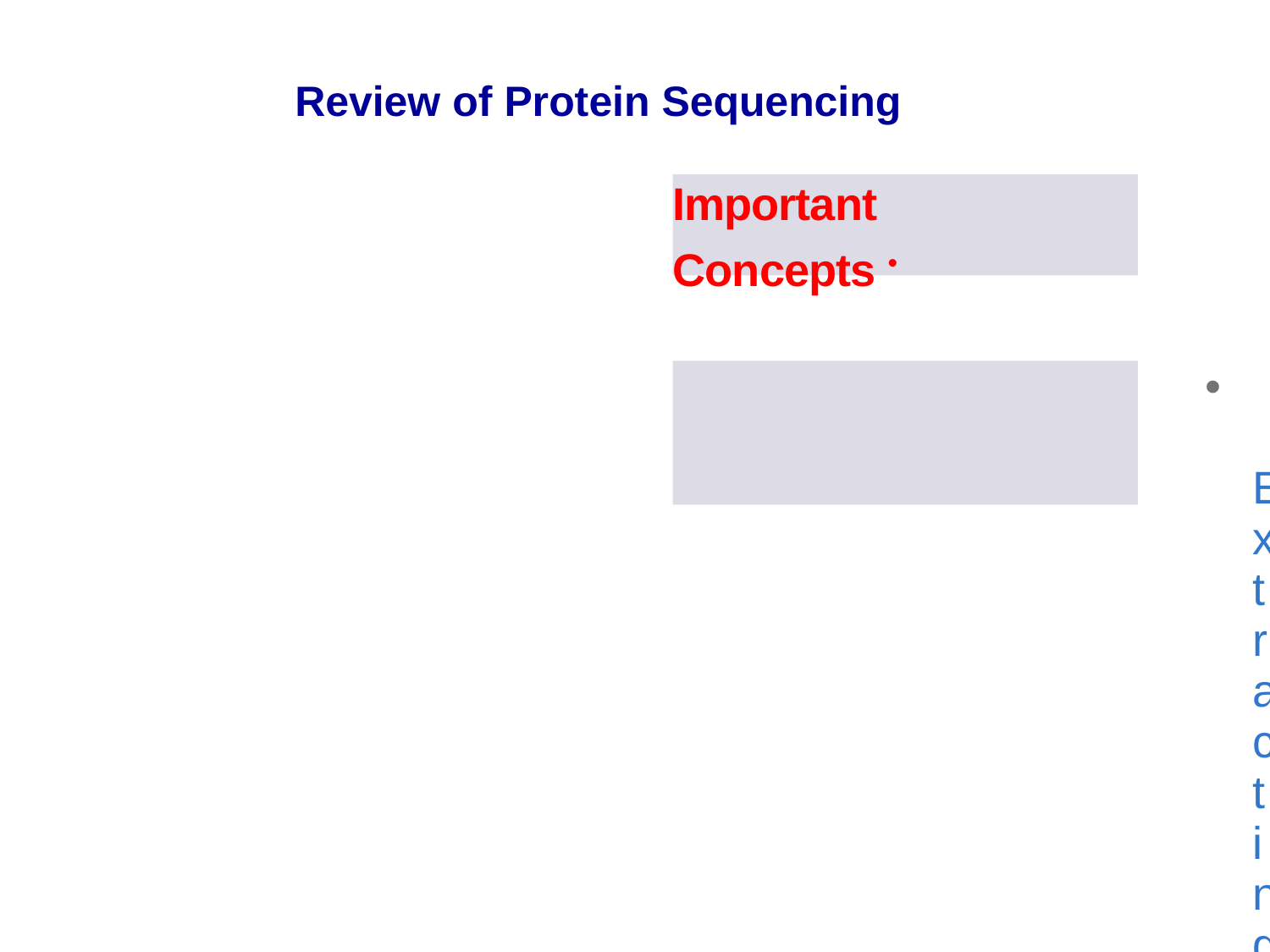

Review of Protein Sequencing
Important
Concepts •
• Extracting & Scoring Peptide Sequence Tags